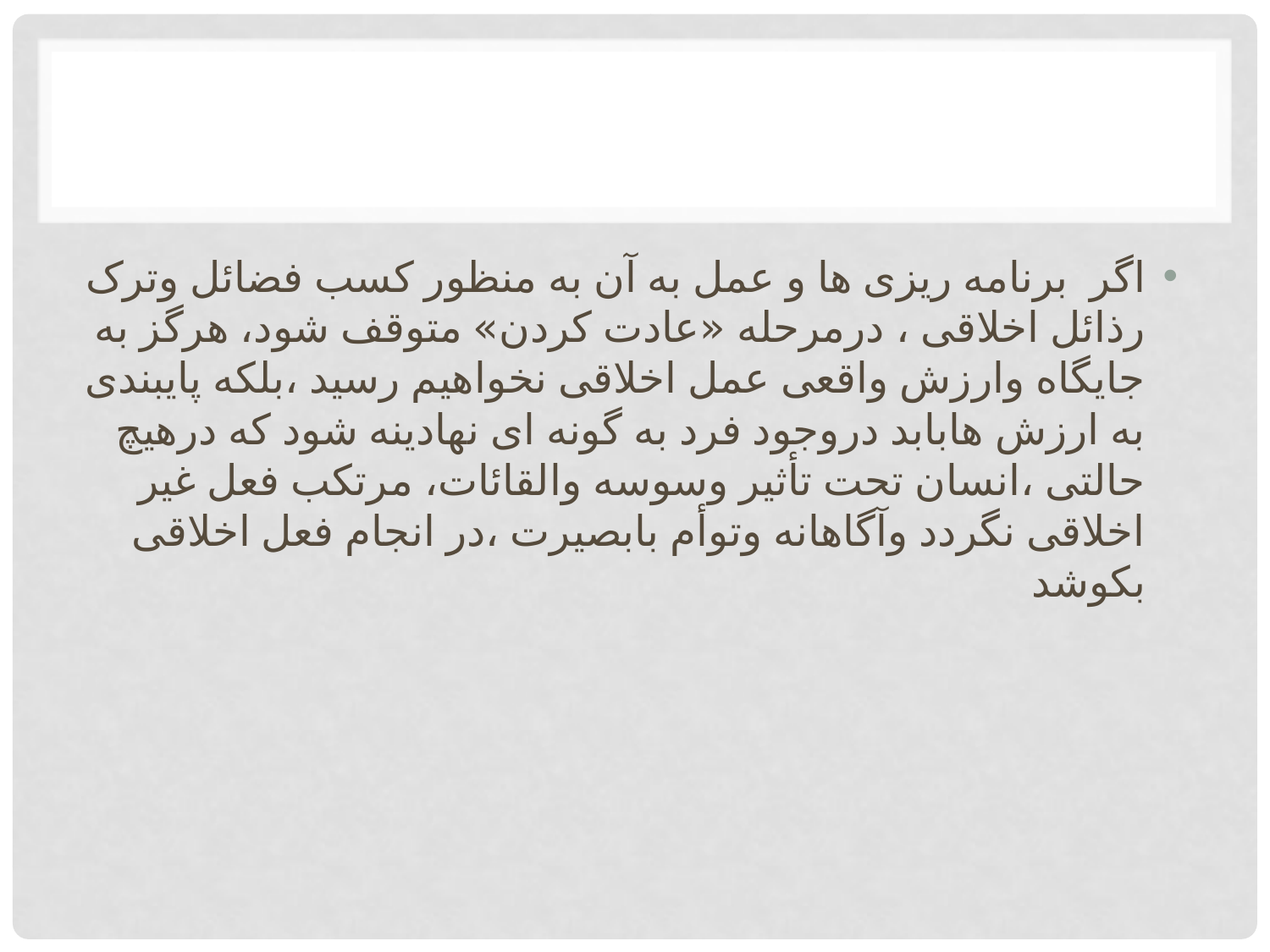

اگر  برنامه ریزی ها و عمل به آن به منظور کسب فضائل وترک رذائل اخلاقی ، درمرحله «عادت کردن» متوقف شود، هرگز به جایگاه وارزش واقعی عمل اخلاقی نخواهیم رسید ،بلکه پایبندی به ارزش هابابد دروجود فرد به گونه ای نهادینه شود که درهیچ حالتی ،انسان تحت تأثیر وسوسه والقائات، مرتکب فعل غیر اخلاقی نگردد وآگاهانه وتوأم بابصیرت ،در انجام فعل اخلاقی بکوشد